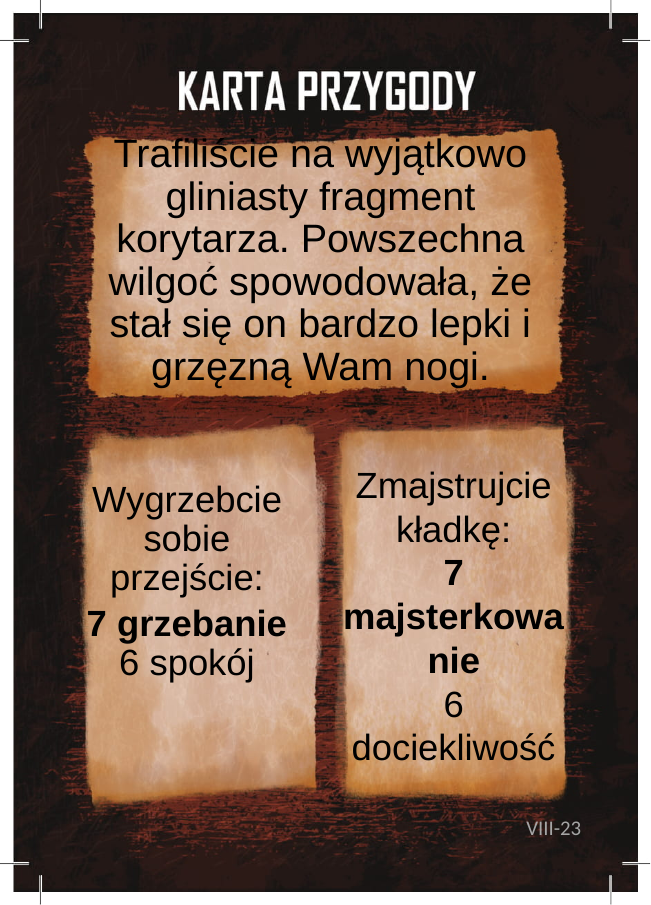

# Trafiliście na wyjątkowo gliniasty fragment korytarza. Powszechna wilgoć spowodowała, że stał się on bardzo lepki i grzęzną Wam nogi.
Zmajstrujcie kładkę:
7 majsterkowanie
6 dociekliwość
Wygrzebcie sobie przejście:
7 grzebanie
6 spokój
VIII-23